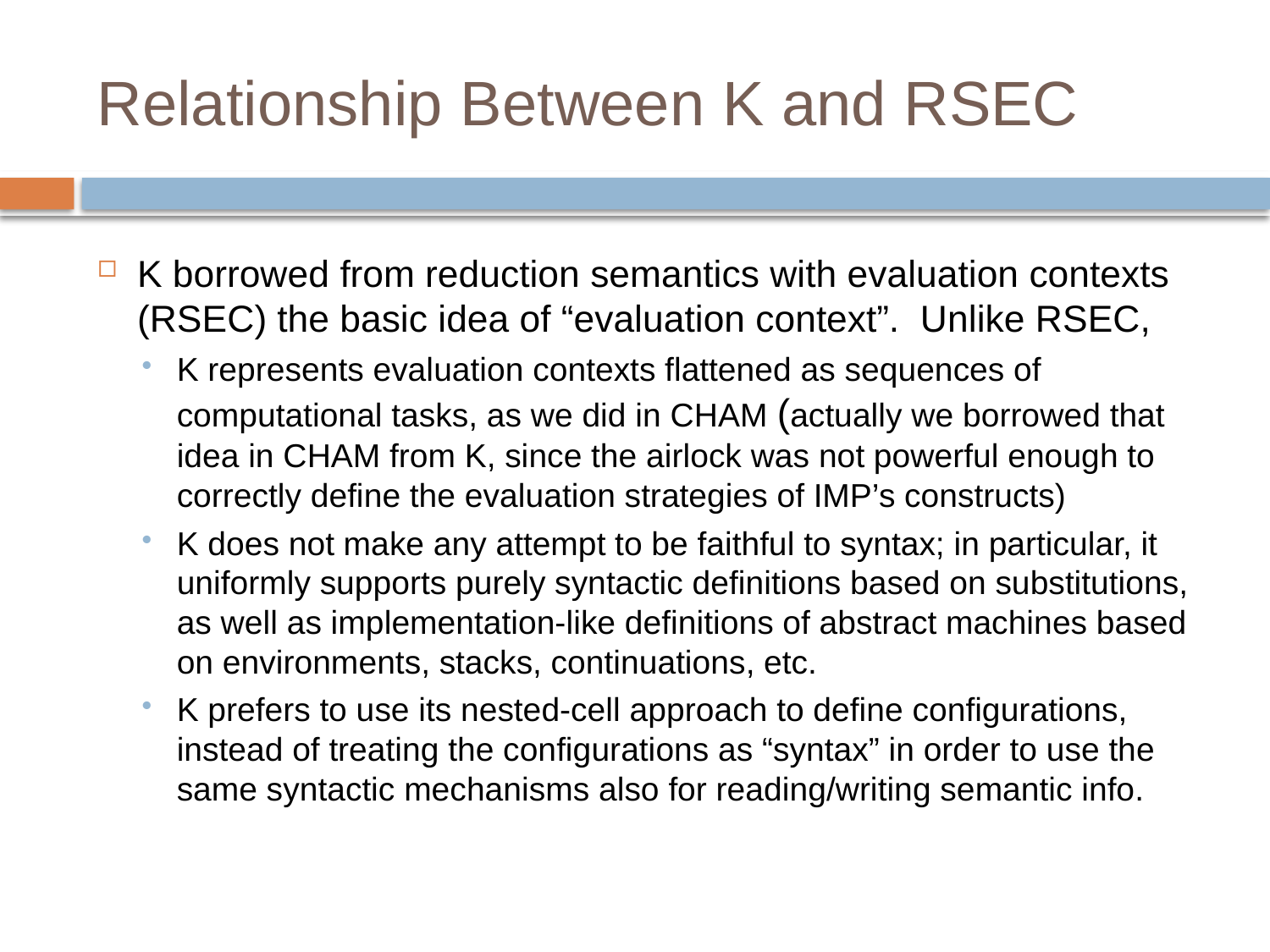

# Relationship Between K and RSEC
K borrowed from reduction semantics with evaluation contexts (RSEC) the basic idea of “evaluation context”.  Unlike RSEC,
K represents evaluation contexts flattened as sequences of computational tasks, as we did in CHAM (actually we borrowed that idea in CHAM from K, since the airlock was not powerful enough to correctly define the evaluation strategies of IMP’s constructs)
K does not make any attempt to be faithful to syntax; in particular, it uniformly supports purely syntactic definitions based on substitutions, as well as implementation-like definitions of abstract machines based on environments, stacks, continuations, etc.
K prefers to use its nested-cell approach to define configurations, instead of treating the configurations as “syntax” in order to use the same syntactic mechanisms also for reading/writing semantic info.